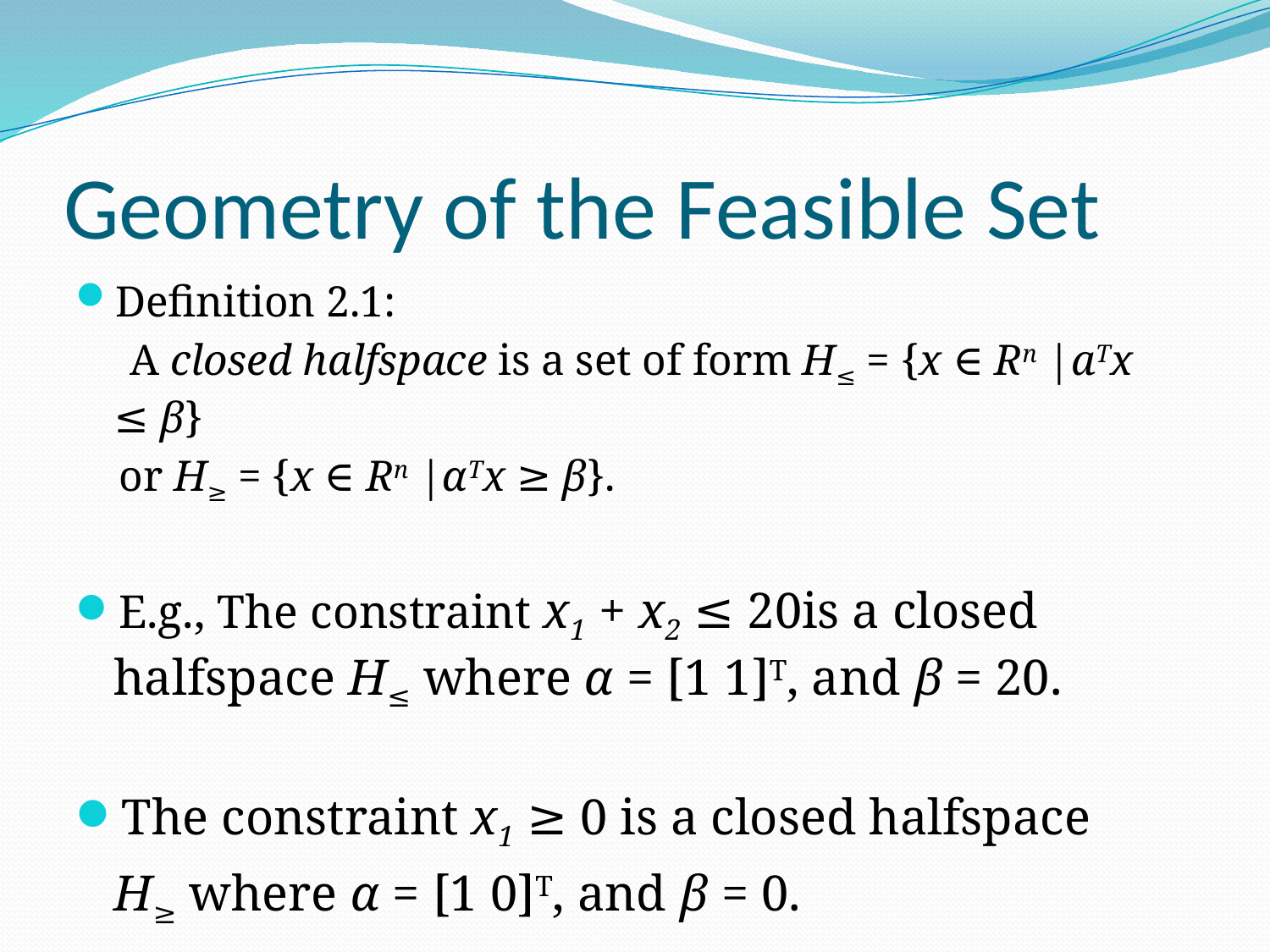

# Geometry of the Feasible Set
Definition 2.1:
     A closed halfspace is a set of form H≤ = {x ∈ Rn |aTx ≤ β}
    or H≥ = {x ∈ Rn |αTx ≥ β}.

E.g., The constraint x1 + x2 ≤ 20is a closed halfspace H≤ where α = [1 1]T, and β = 20.

The constraint x1 ≥ 0 is a closed halfspace
   H≥ where α = [1 0]T, and β = 0.